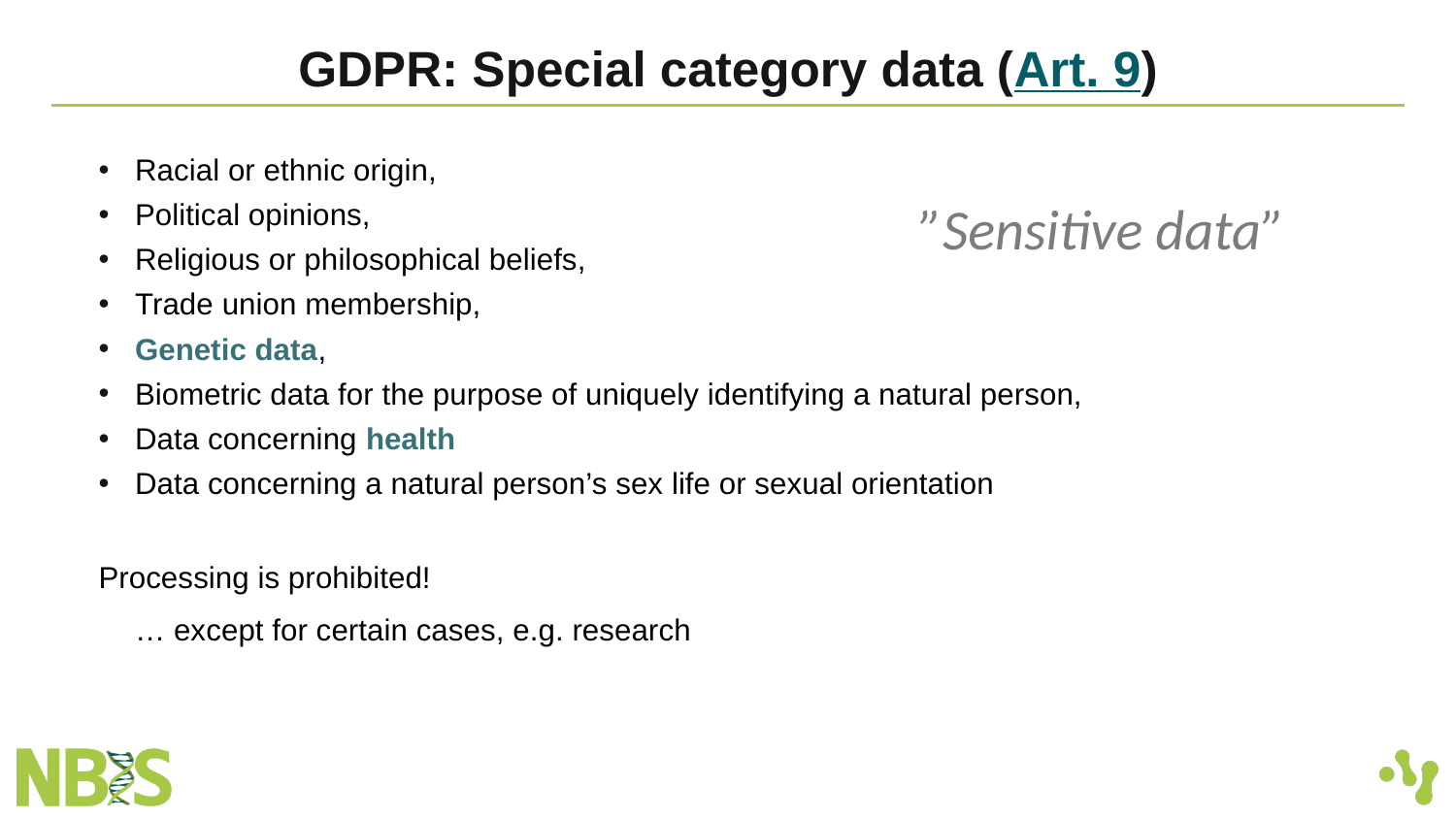

# GDPR: Special category data (Art. 9)
Racial or ethnic origin,
Political opinions,
Religious or philosophical beliefs,
Trade union membership,
Genetic data,
Biometric data for the purpose of uniquely identifying a natural person,
Data concerning health
Data concerning a natural person’s sex life or sexual orientation

Processing is prohibited!
	… except for certain cases, e.g. research
”Sensitive data”